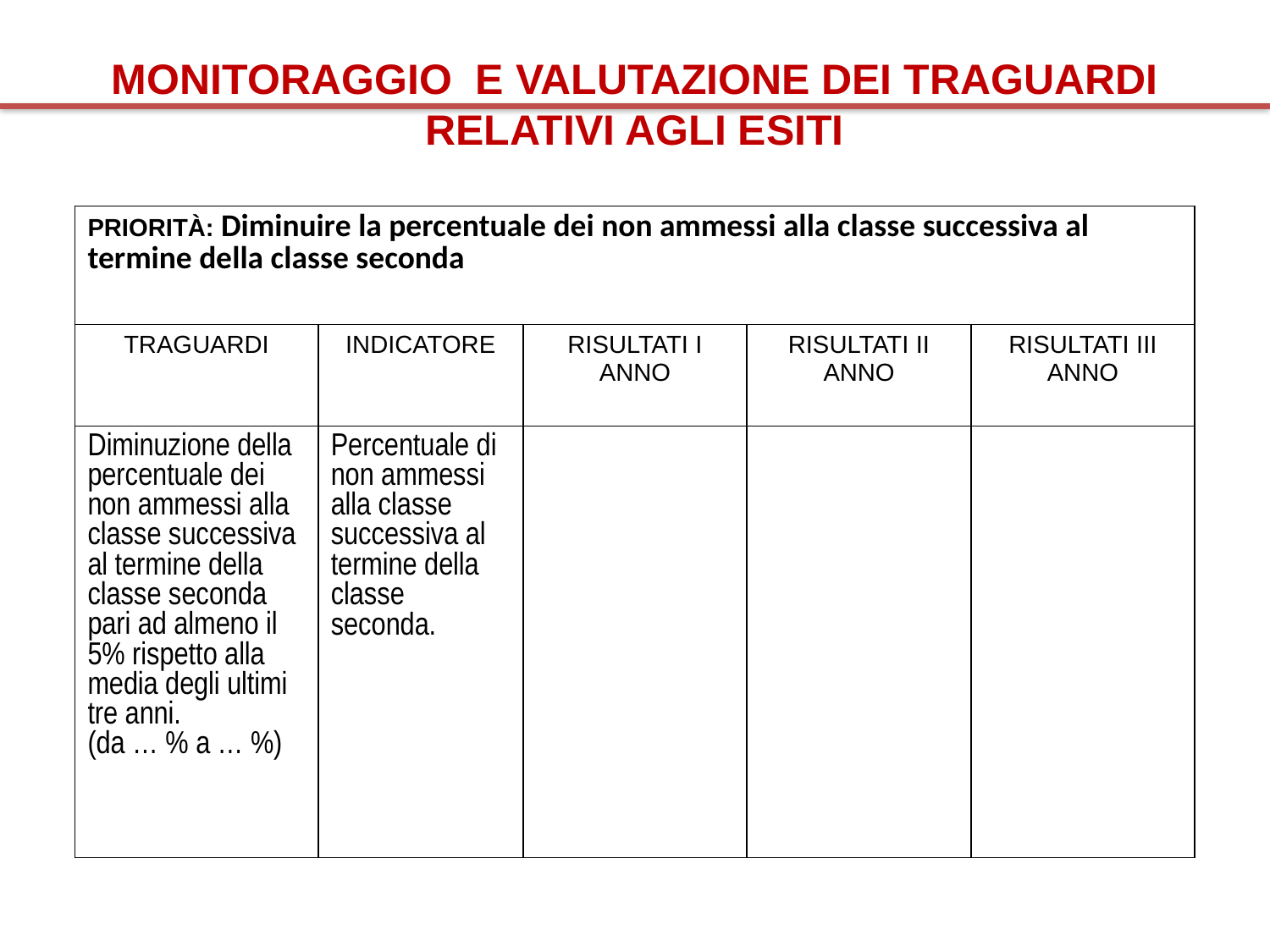

MONITORAGGIO  E VALUTAZIONE DEI TRAGUARDI RELATIVI AGLI ESITI
| PRIORITÀ: Diminuire la percentuale dei non ammessi alla classe successiva al termine della classe seconda |  |  |  |  |
| --- | --- | --- | --- | --- |
| TRAGUARDI | INDICATORE | RISULTATI I ANNO | RISULTATI II ANNO | RISULTATI III ANNO |
| Diminuzione della percentuale dei non ammessi alla classe successiva al termine della classe seconda pari ad almeno il 5% rispetto alla media degli ultimi tre anni. (da … % a … %) | Percentuale di non ammessi alla classe successiva al termine della classe seconda. |  |  |  |